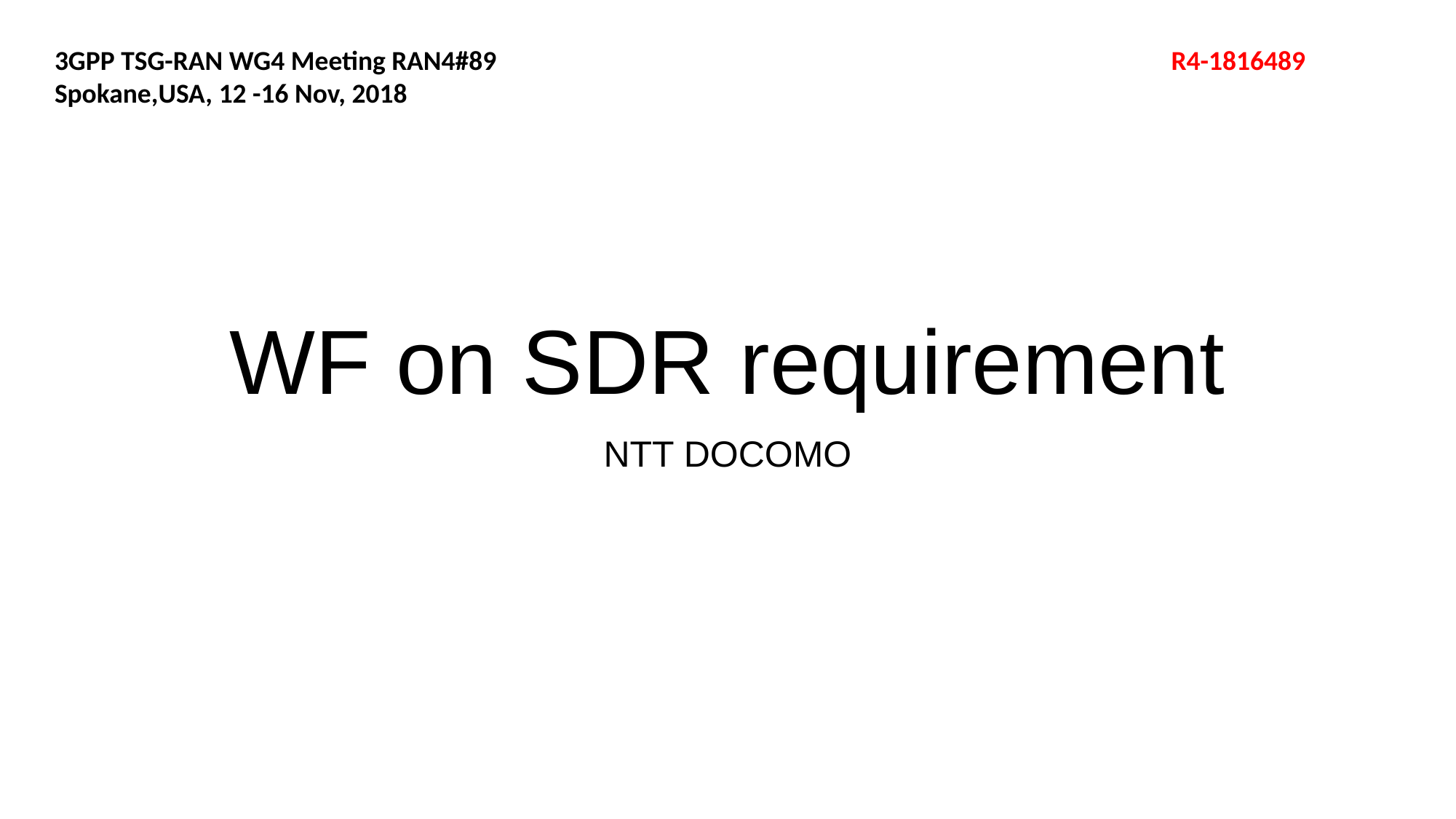

3GPP TSG-RAN WG4 Meeting RAN4#89                                                                                                             R4-1816489
Spokane,USA, 12 -16 Nov, 2018
# WF on SDR requirement
NTT DOCOMO